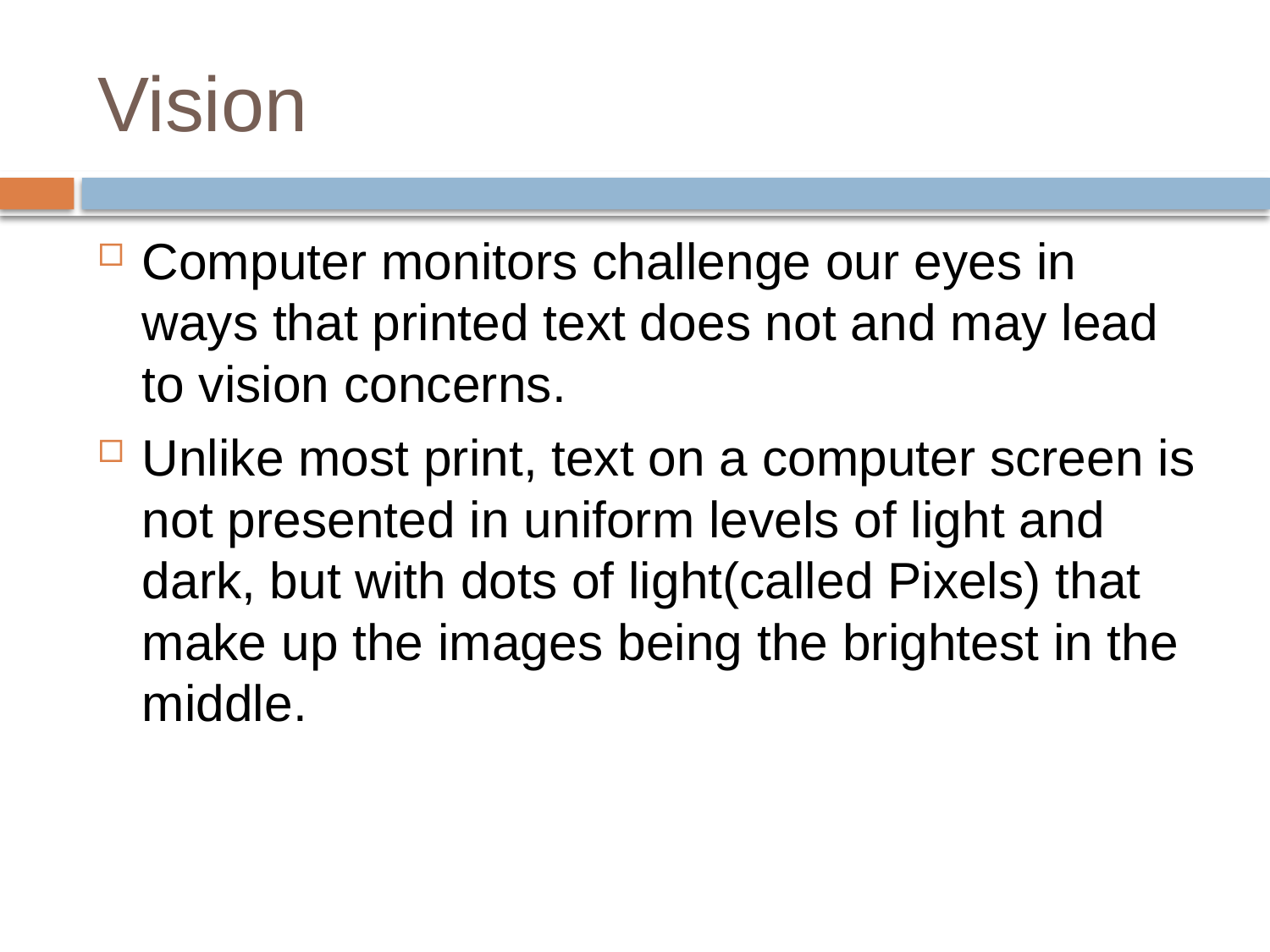

# Vision
Computer monitors challenge our eyes in ways that printed text does not and may lead to vision concerns.
Unlike most print, text on a computer screen is not presented in uniform levels of light and dark, but with dots of light(called Pixels) that make up the images being the brightest in the middle.